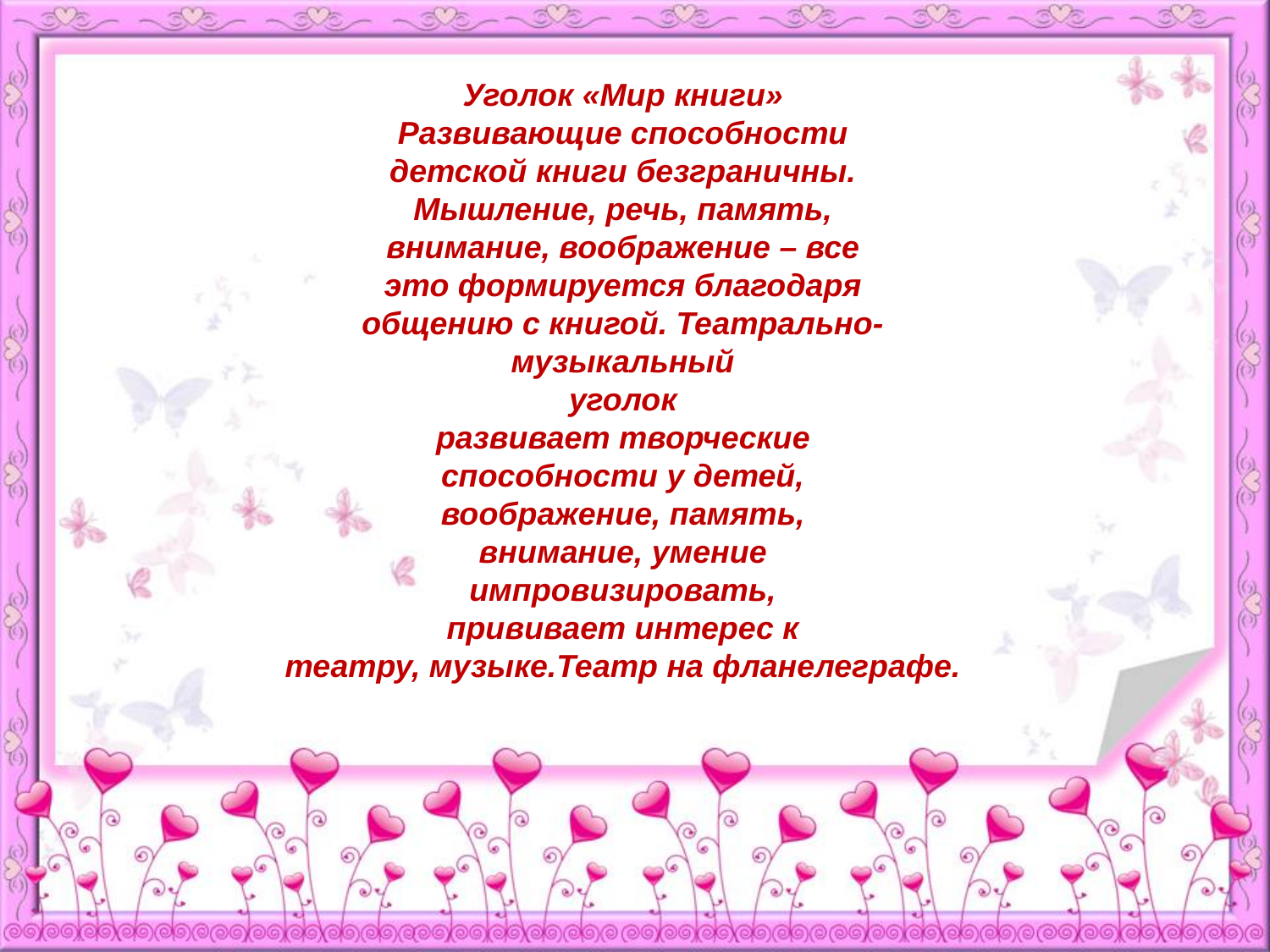

Уголок «Мир книги»
Развивающие способности
детской книги безграничны.
Мышление, речь, память,
внимание, воображение – все
это формируется благодаря
общению с книгой. Театрально-
музыкальный
уголок
развивает творческие
способности у детей,
воображение, память,
внимание, умение
импровизировать,
прививает интерес к
театру, музыке.Театр на фланелеграфе.